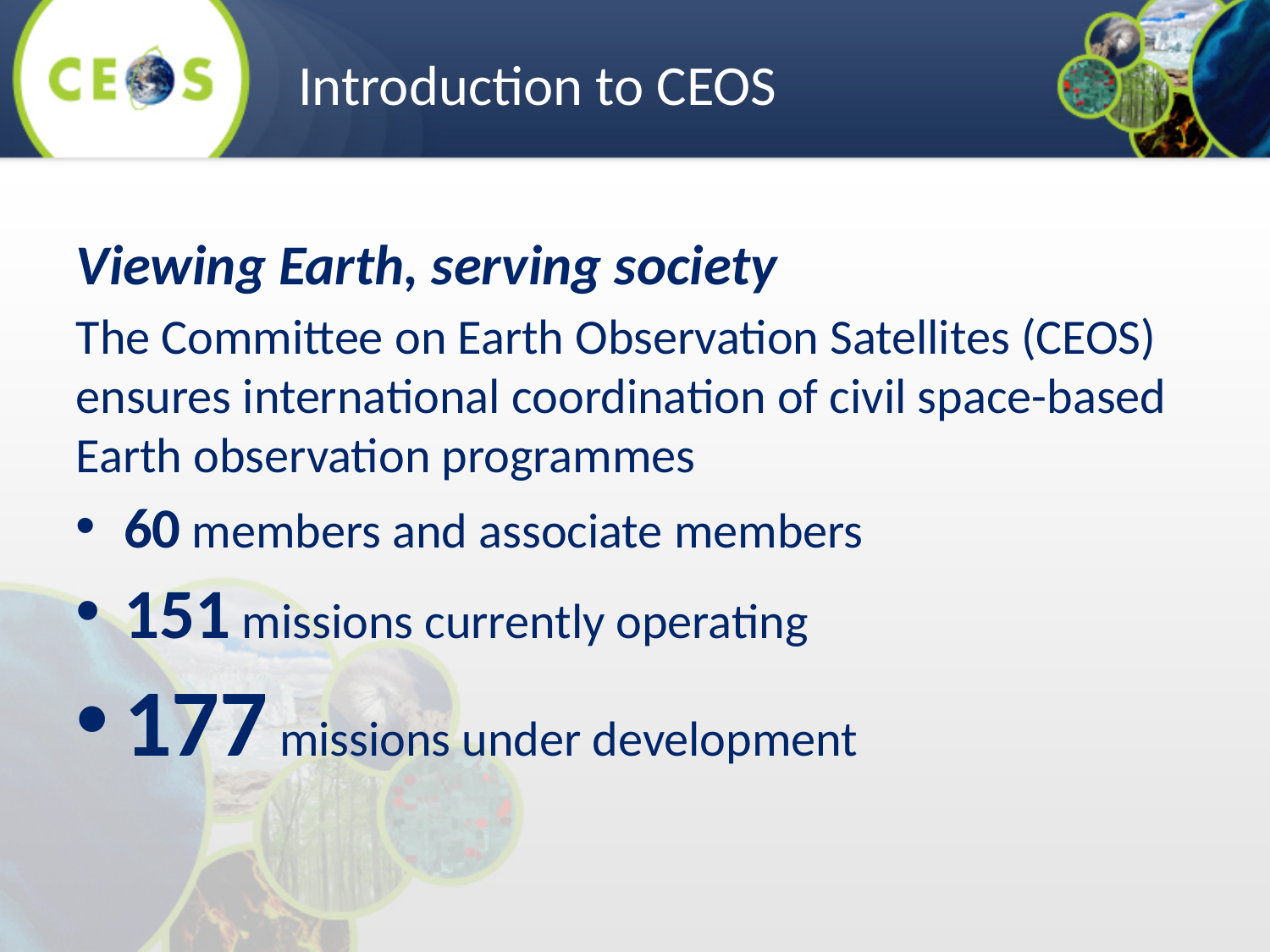

Introduction to CEOS

Viewing Earth, serving society
The Committee on Earth Observation Satellites (CEOS) ensures international coordination of civil space-based Earth observation programmes
60 members and associate members
151 missions currently operating
177 missions under development